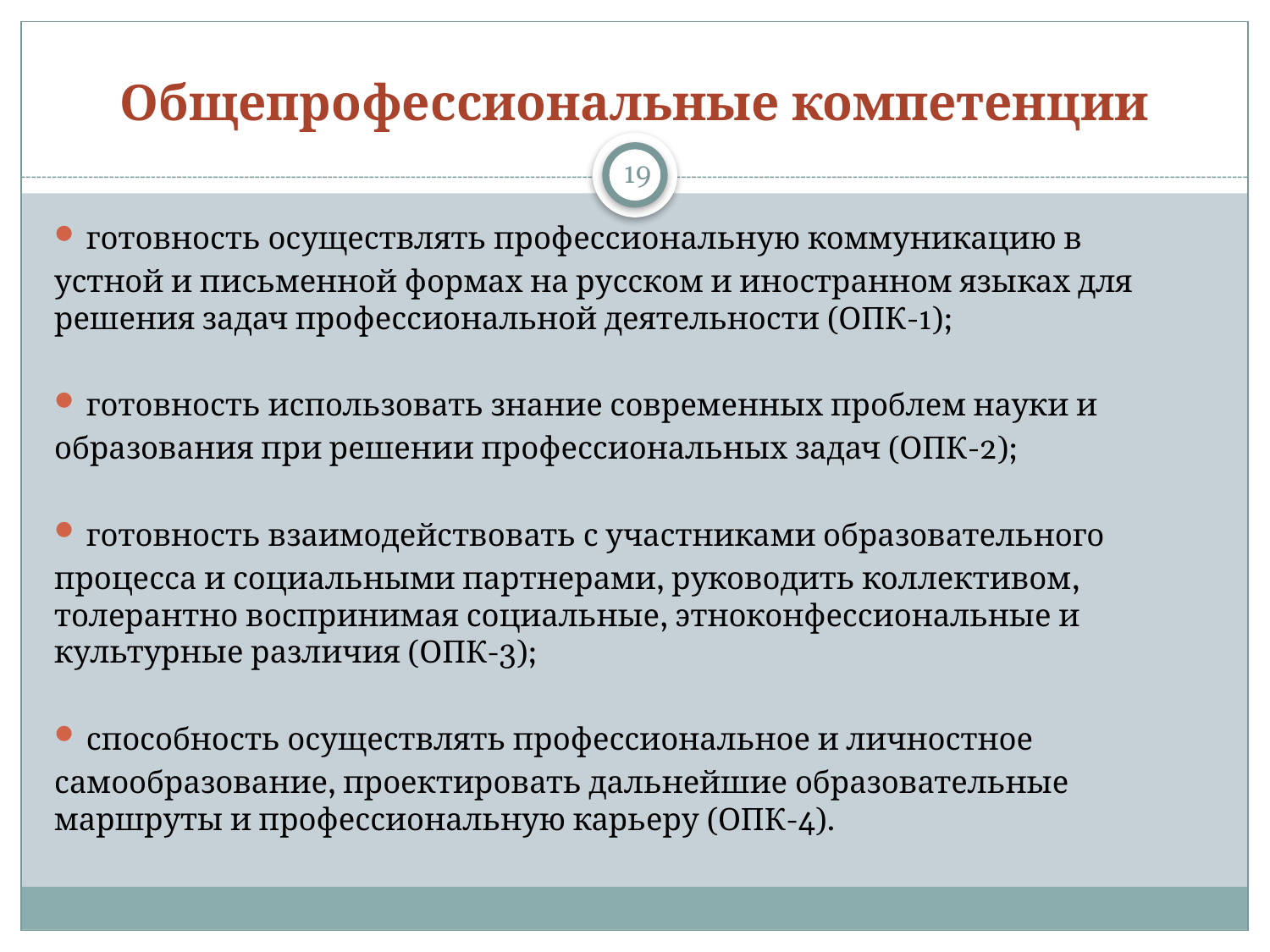

# Общепрофессиональные компетенции
19
готовность осуществлять профессиональную коммуникацию в
устной и письменной формах на русском и иностранном языках для решения задач профессиональной деятельности (ОПК-1);

готовность использовать знание современных проблем науки и
образования при решении профессиональных задач (ОПК-2);

готовность взаимодействовать с участниками образовательного
процесса и социальными партнерами, руководить коллективом, толерантно воспринимая социальные, этноконфессиональные и культурные различия (ОПК-3);

способность осуществлять профессиональное и личностное
самообразование, проектировать дальнейшие образовательные маршруты и профессиональную карьеру (ОПК-4).